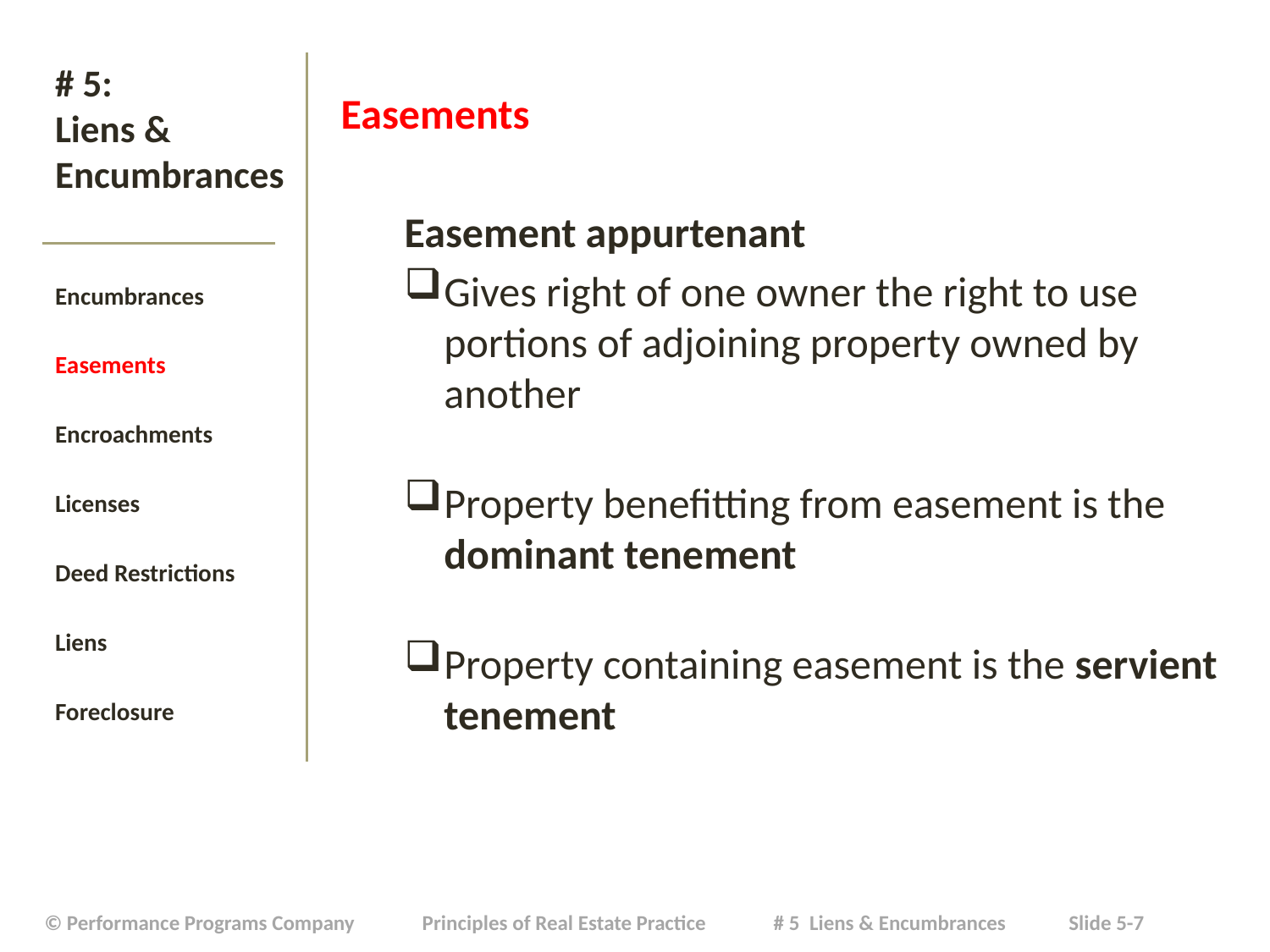

Easements

Easement appurtenant
Gives right of one owner the right to use portions of adjoining property owned by another
Property benefitting from easement is the dominant tenement
Property containing easement is the servient tenement
# # 5: Liens & Encumbrances

Encumbrances

Easements

Encroachments

Licenses

Deed Restrictions

Liens

Foreclosure

| © Performance Programs Company Principles of Real Estate Practice # 5 Liens & Encumbrances Slide 5-7 |
| --- |